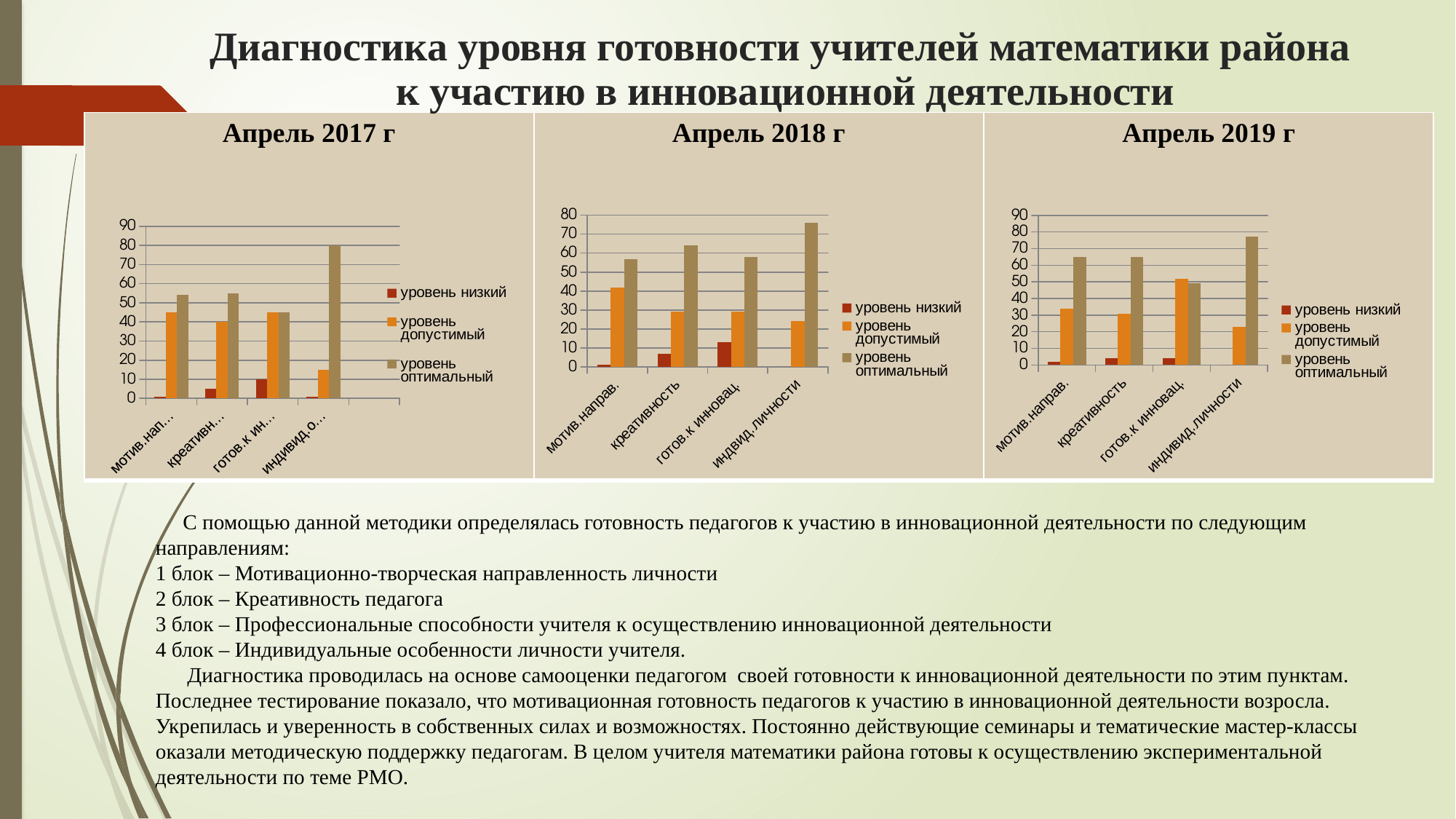

# Диагностика уровня готовности учителей математики района к участию в инновационной деятельности
| Апрель 2017 г | Апрель 2018 г | Апрель 2019 г |
| --- | --- | --- |

### Chart

| Category | уровень низкий | уровень допустимый | уровень оптимальный |
|---|---|---|---|
| мотив.направ. | 1.0 | 42.0 | 57.0 |
| креативность | 7.0 | 29.0 | 64.0 |
| готов.к инновац. | 13.0 | 29.0 | 58.0 |
| индвид.личности | 0.0 | 24.0 | 76.0 |

### Chart

| Category | уровень низкий | уровень допустимый | уровень оптимальный |
|---|---|---|---|
| мотив.направ. | 2.0 | 34.0 | 65.0 |
| креативность | 4.0 | 31.0 | 65.0 |
| готов.к инновац. | 4.0 | 52.0 | 49.0 |
| индивид.личности | 0.0 | 23.0 | 77.0 |

### Chart

| Category | уровень низкий | уровень допустимый | уровень оптимальный |
|---|---|---|---|
| мотив.направ. | 1.0 | 45.0 | 54.0 |
| креативность | 5.0 | 40.0 | 55.0 |
| готов.к инновац. | 10.0 | 45.0 | 45.0 |
| индивид.особ. | 1.0 | 15.0 | 80.0 |
      С помощью данной методики определялась готовность педагогов к участию в инновационной деятельности по следующим направлениям:
1 блок – Мотивационно-творческая направленность личности
2 блок – Креативность педагога
3 блок – Профессиональные способности учителя к осуществлению инновационной деятельности
4 блок – Индивидуальные особенности личности учителя.
      Диагностика проводилась на основе самооценки педагогом  своей готовности к инновационной деятельности по этим пунктам. Последнее тестирование показало, что мотивационная готовность педагогов к участию в инновационной деятельности возросла. Укрепилась и уверенность в собственных силах и возможностях. Постоянно действующие семинары и тематические мастер-классы оказали методическую поддержку педагогам. В целом учителя математики района готовы к осуществлению экспериментальной деятельности по теме РМО.